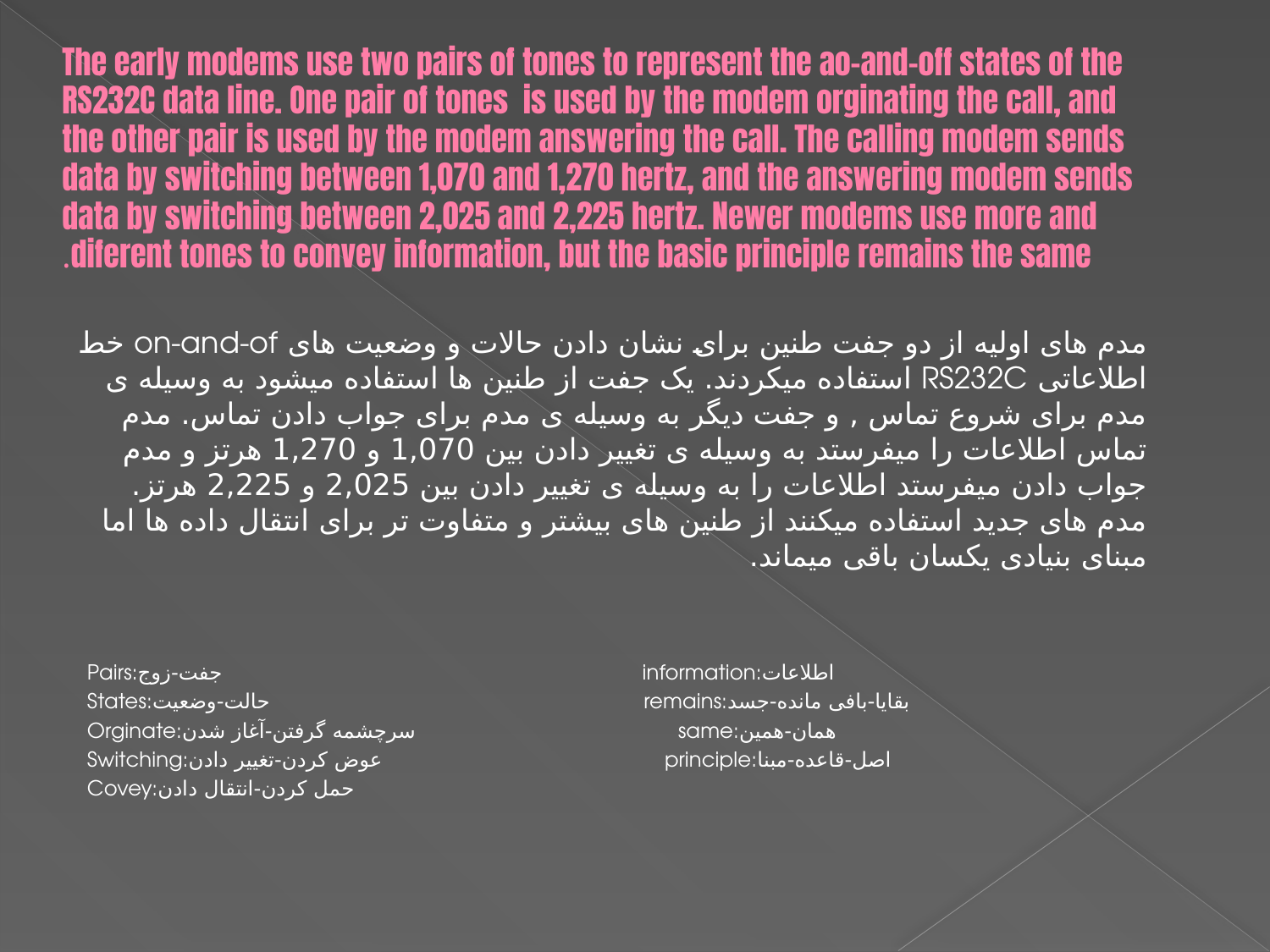

# The early modems use two pairs of tones to represent the ao-and-off states of the RS232C data line. One pair of tones  is used by the modem orginating the call, and the other pair is used by the modem answering the call. The calling modem sends data by switching between 1,070 and 1,270 hertz, and the answering modem sends data by switching between 2,025 and 2,225 hertz. Newer modems use more and diferent tones to convey information, but the basic principle remains the same.
مدم های اولیه از دو جفت طنین برای نشان دادن حالات و وضعیت های on-and-of خط اطلاعاتی RS232C استفاده میکردند. یک جفت از طنین ها استفاده میشود به وسیله ی مدم برای شروع تماس , و جفت دیگر به وسیله ی مدم برای جواب دادن تماس. مدم تماس اطلاعات را میفرستد به وسیله ی تغییر دادن بین 1,070 و 1,270 هرتز و مدم جواب دادن میفرستد اطلاعات را به وسیله ی تغییر دادن بین 2,025 و 2,225 هرتز. مدم های جدید استفاده میکنند از طنین های بیشتر و متفاوت تر برای انتقال داده ها اما مبنای بنیادی یکسان باقی میماند.

Pairs:جفت-زوج                                                                information:اطلاعات
States:حالت-وضعیت                                                         remains:بقایا-بافی مانده-جسد
Orginate:سرچشمه گرفتن-آغاز شدن                                        same:همان-همین
Switching:عوض کردن-تغییر دادن                                           principle:اصل-قاعده-مبنا
Covey:حمل کردن-انتقال دادن